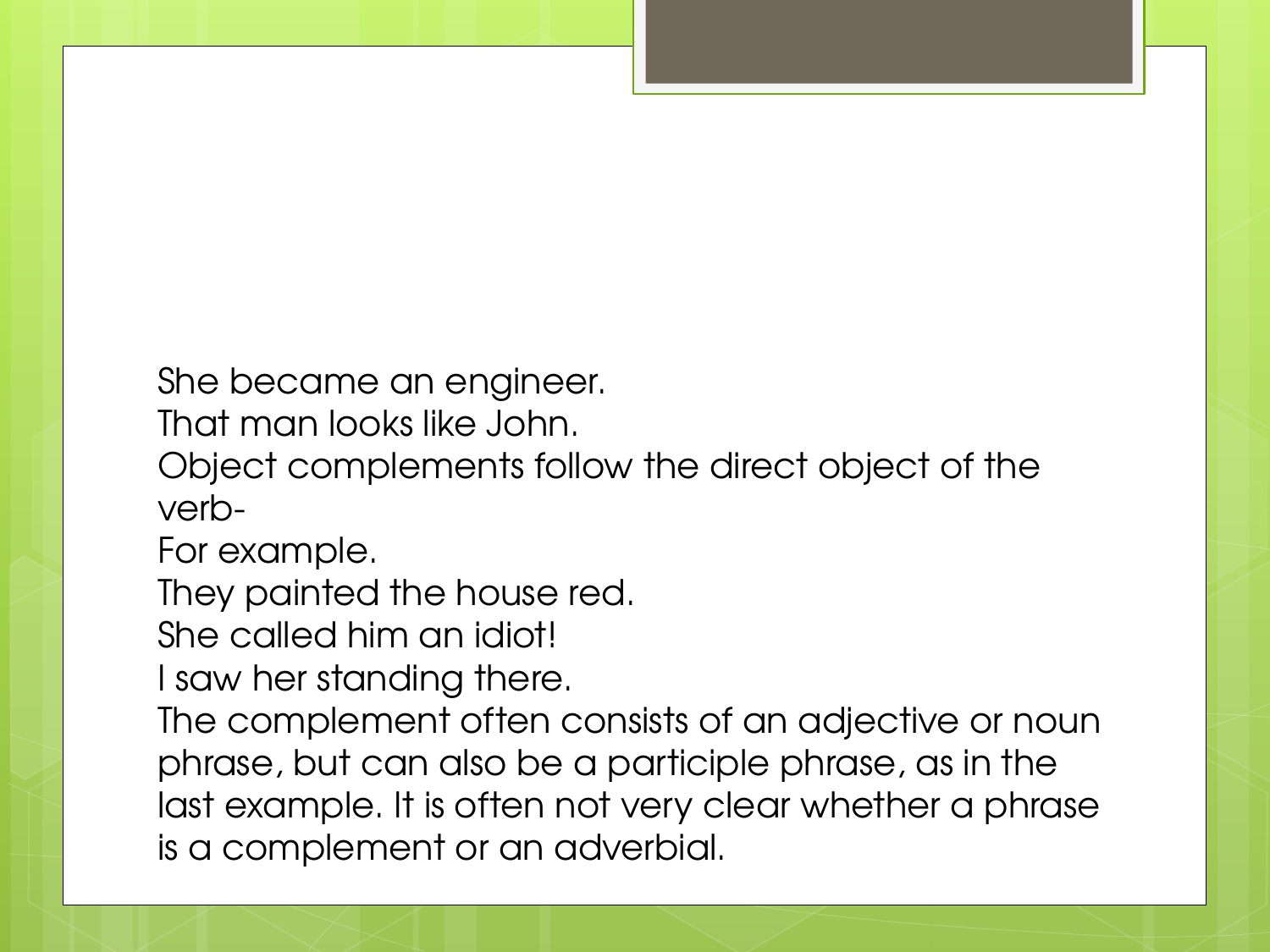

# She became an engineer. That man looks like John. Object complements follow the direct object of the verb- For example. They painted the house red. She called him an idiot! I saw her standing there. The complement often consists of an adjective or noun phrase, but can also be a participle phrase, as in the last example. It is often not very clear whether a phrase is a complement or an adverbial.